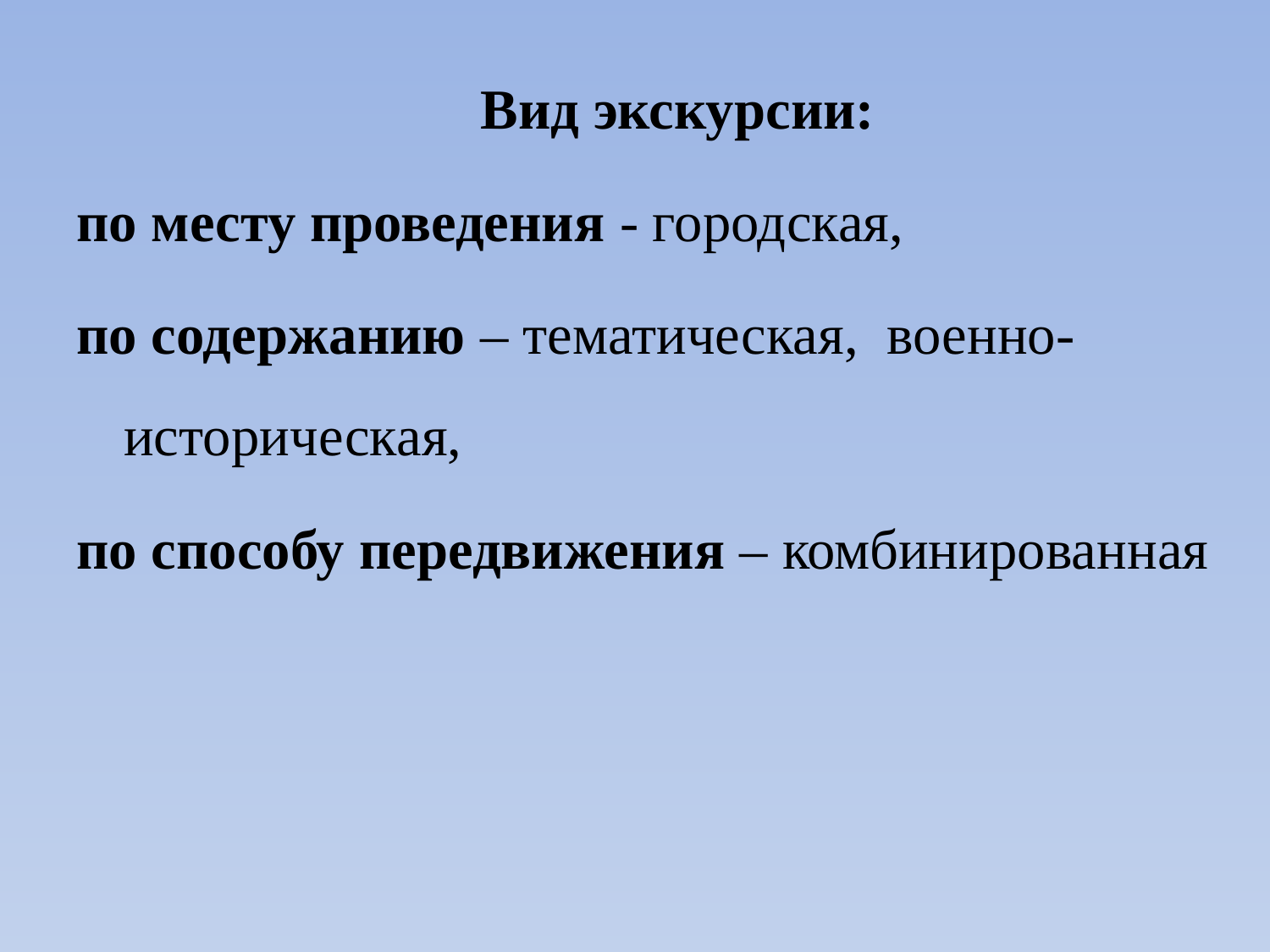

Вид экскурсии:
по месту проведения - городская,
по содержанию – тематическая,  военно-историческая,
по способу передвижения – комбинированная